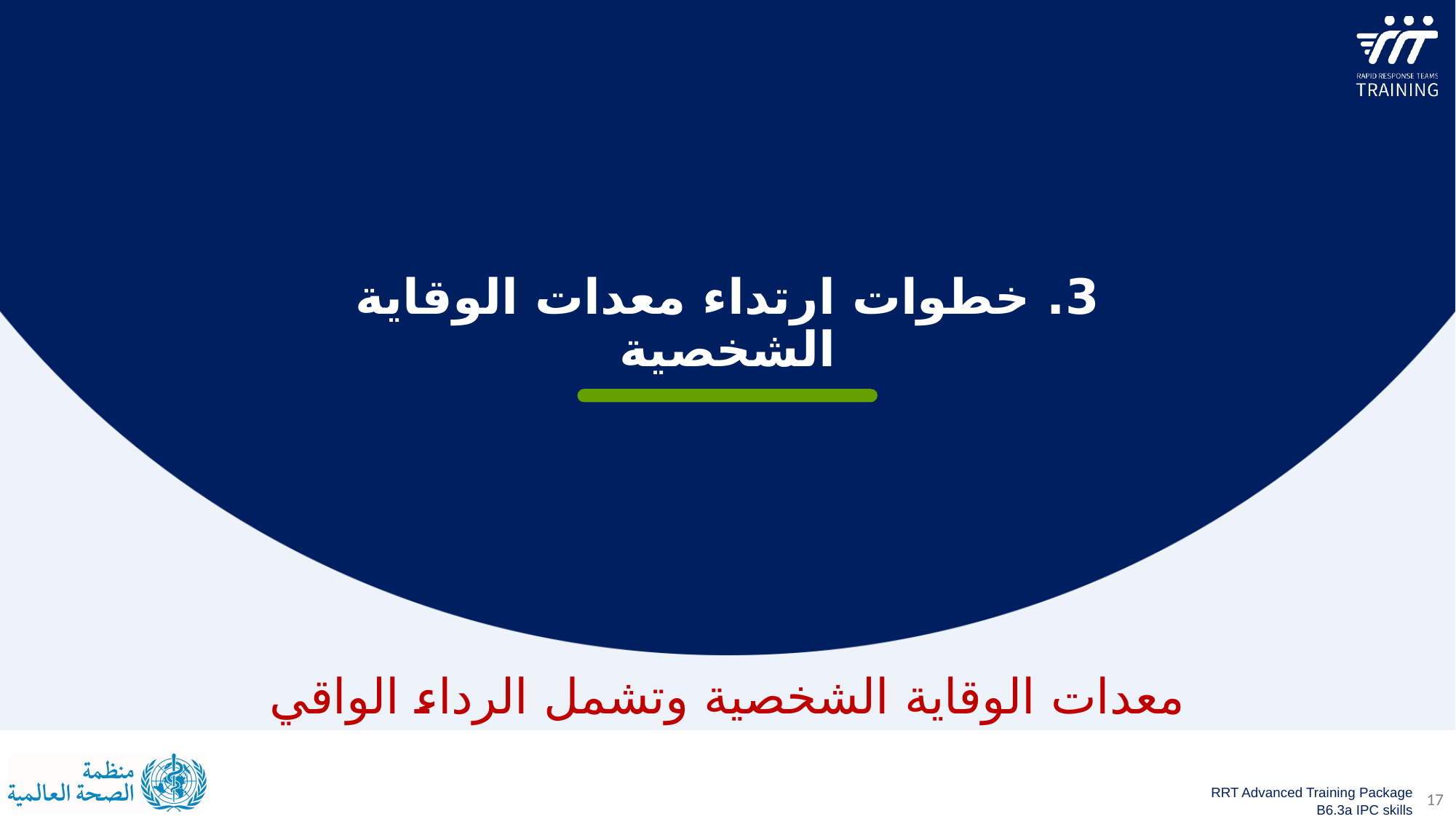

3. خطوات ارتداء معدات الوقاية الشخصية
معدات الوقاية الشخصية وتشمل الرداء الواقي